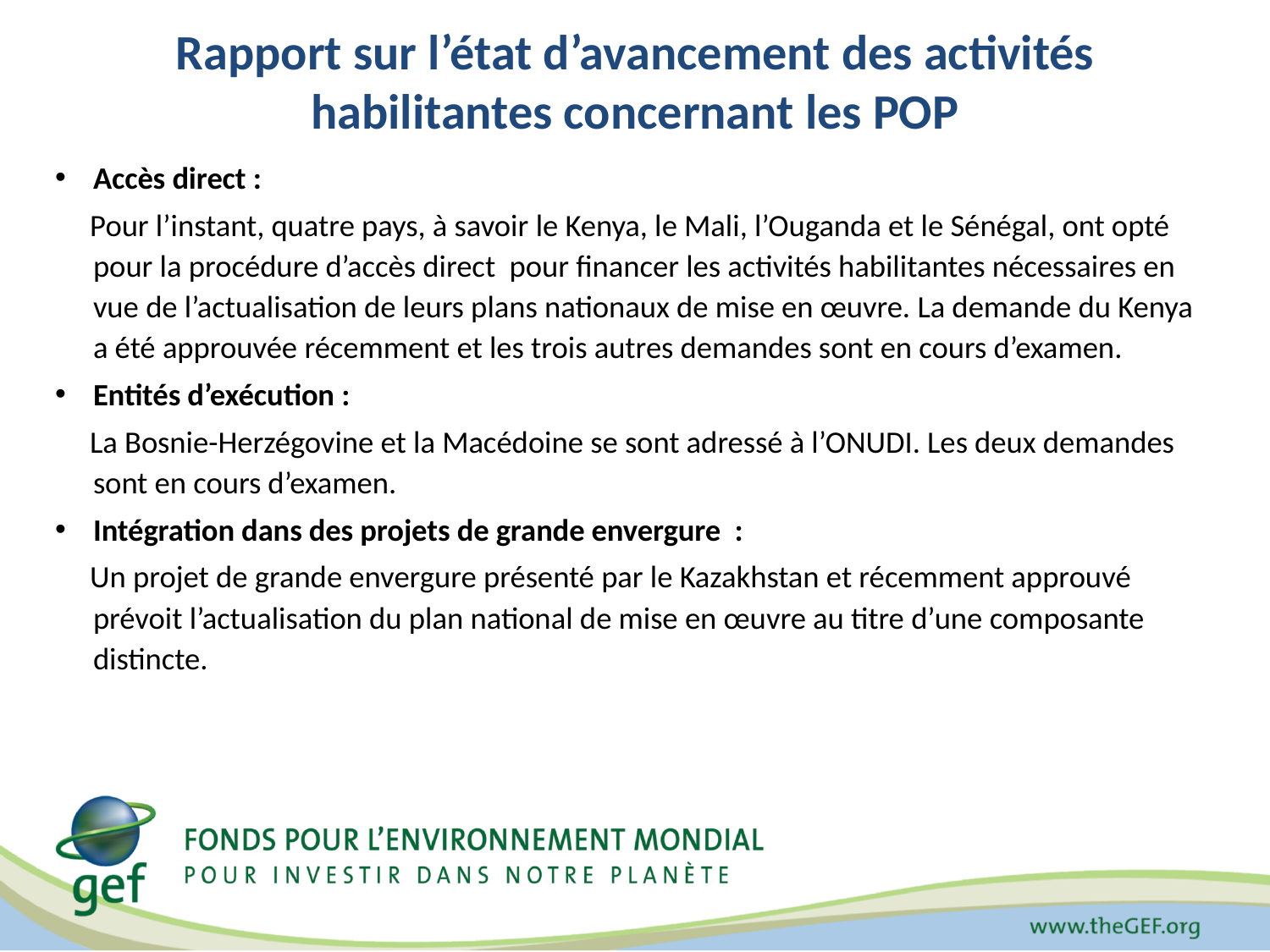

# Rapport sur l’état d’avancement des activités habilitantes concernant les POP
Accès direct :
     Pour l’instant, quatre pays, à savoir le Kenya, le Mali, l’Ouganda et le Sénégal, ont opté pour la procédure d’accès direct  pour financer les activités habilitantes nécessaires en vue de l’actualisation de leurs plans nationaux de mise en œuvre. La demande du Kenya a été approuvée récemment et les trois autres demandes sont en cours d’examen.
Entités d’exécution :
     La Bosnie-Herzégovine et la Macédoine se sont adressé à l’ONUDI. Les deux demandes sont en cours d’examen.
Intégration dans des projets de grande envergure  :
     Un projet de grande envergure présenté par le Kazakhstan et récemment approuvé prévoit l’actualisation du plan national de mise en œuvre au titre d’une composante distincte.